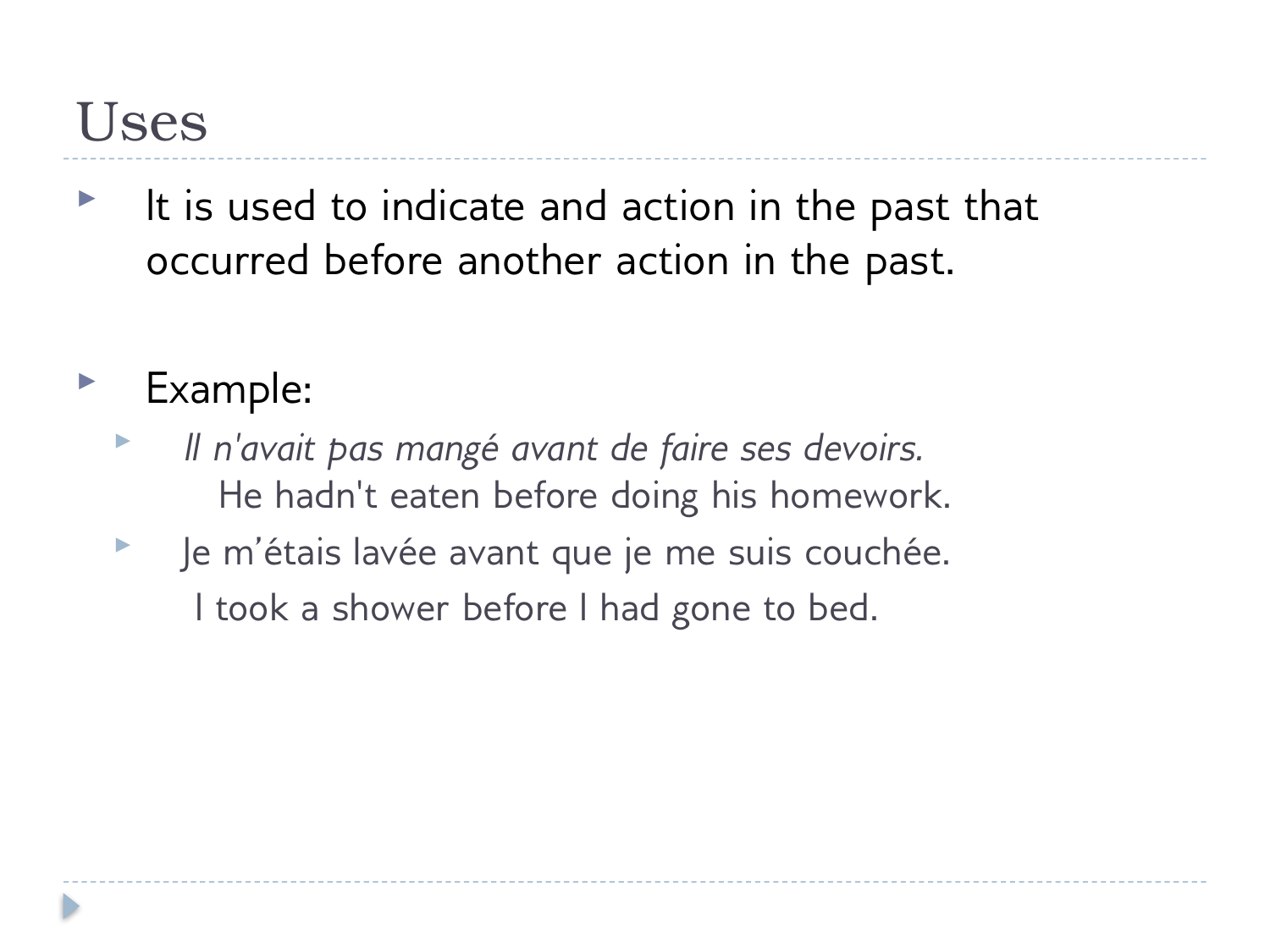

# Uses
It is used to indicate and action in the past that occurred before another action in the past.

Example:
Il n'avait pas mangé avant de faire ses devoirs.
   He hadn't eaten before doing his homework.
Je m’étais lavée avant que je me suis couchée.
		 I took a shower before I had gone to bed.